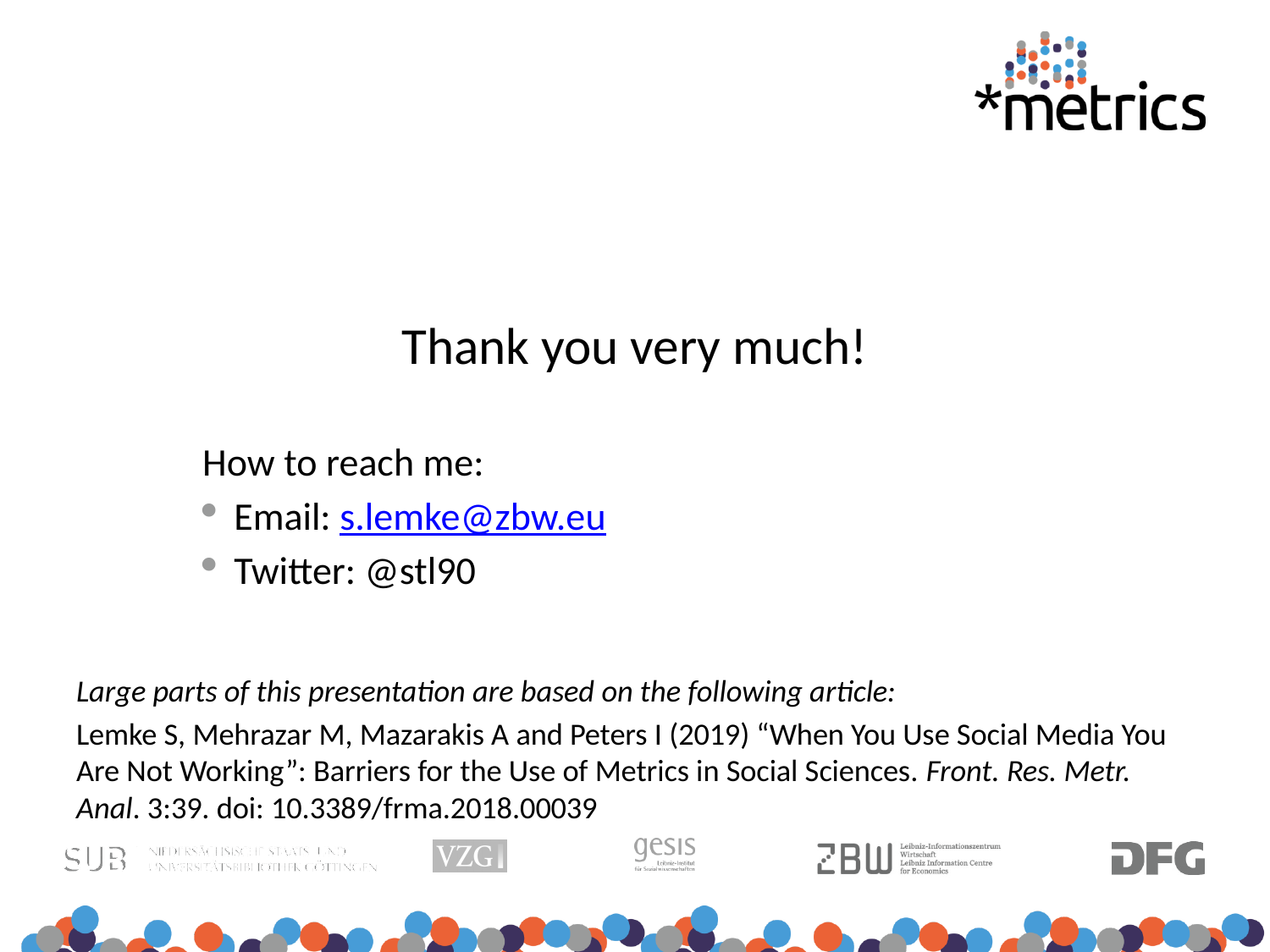

Thank you very much!

How to reach me:
Email: s.lemke@zbw.eu
Twitter: @stl90

Large parts of this presentation are based on the following article:
Lemke S, Mehrazar M, Mazarakis A and Peters I (2019) “When You Use Social Media You Are Not Working”: Barriers for the Use of Metrics in Social Sciences. Front. Res. Metr. Anal. 3:39. doi: 10.3389/frma.2018.00039